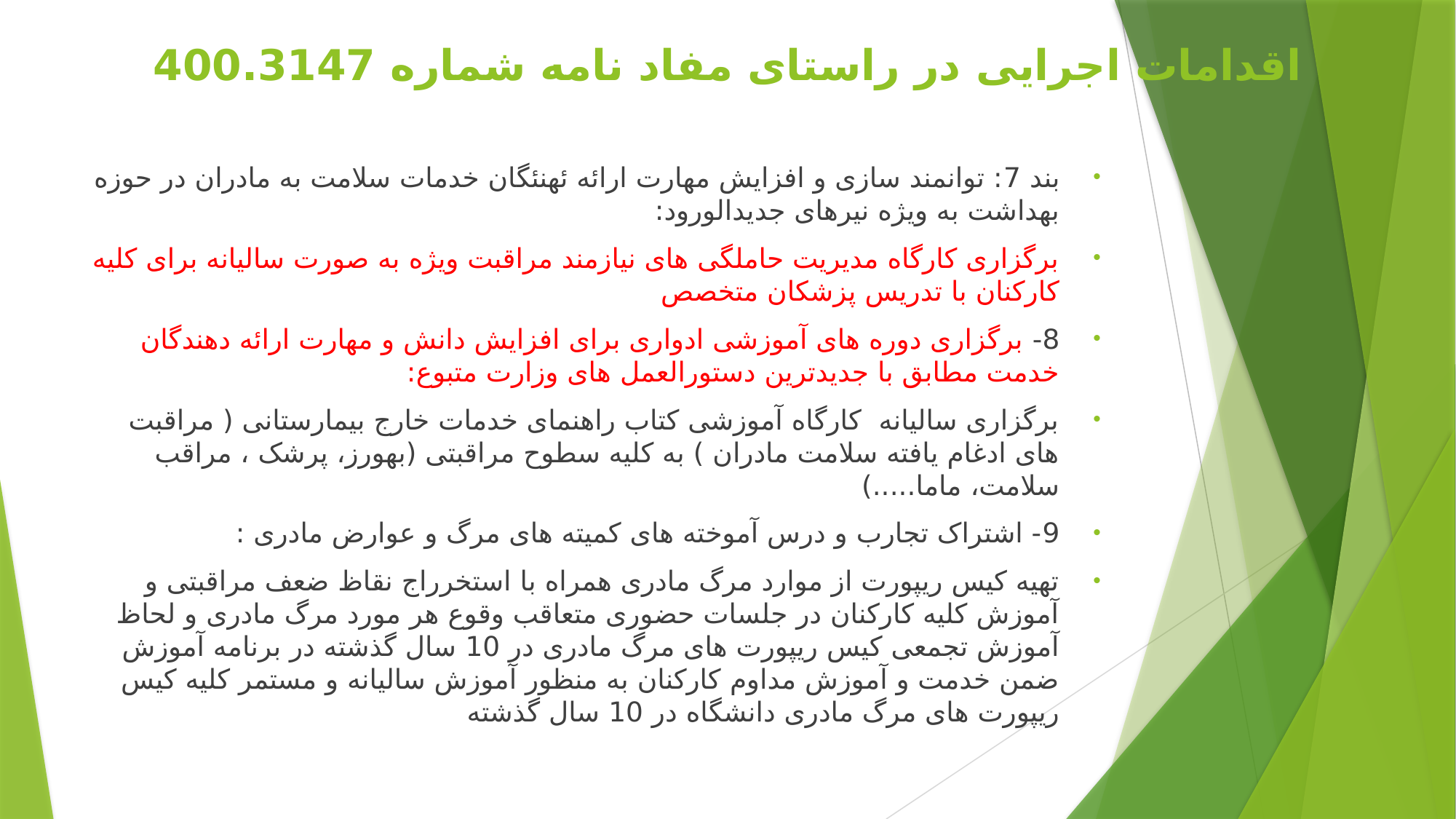

# اقدامات اجرایی در راستای مفاد نامه شماره 400.3147
بند 7: توانمند سازی و افزایش مهارت ارائه ئهنئگان خدمات سلامت به مادران در حوزه بهداشت به ویژه نیرهای جدیدالورود:
برگزاری کارگاه مدیریت حاملگی های نیازمند مراقبت ویژه به صورت سالیانه برای کلیه کارکنان با تدریس پزشکان متخصص
8- برگزاری دوره های آموزشی ادواری برای افزایش دانش و مهارت ارائه دهندگان خدمت مطابق با جدیدترین دستورالعمل های وزارت متبوع:
برگزاری سالیانه  کارگاه آموزشی کتاب راهنمای خدمات خارج بیمارستانی ( مراقبت های ادغام یافته سلامت مادران ) به کلیه سطوح مراقبتی (بهورز، پرشک ، مراقب سلامت، ماما.....)
9- اشتراک تجارب و درس آموخته های کمیته های مرگ و عوارض مادری :
تهیه کیس ریپورت از موارد مرگ مادری همراه با استخرراج نقاظ ضعف مراقبتی و آموزش کلیه کارکنان در جلسات حضوری متعاقب وقوع هر مورد مرگ مادری و لحاظ آموزش تجمعی کیس ریپورت های مرگ مادری در 10 سال گذشته در برنامه آموزش ضمن خدمت و آموزش مداوم کارکنان به منظور آموزش سالیانه و مستمر کلیه کیس ریپورت های مرگ مادری دانشگاه در 10 سال گذشته